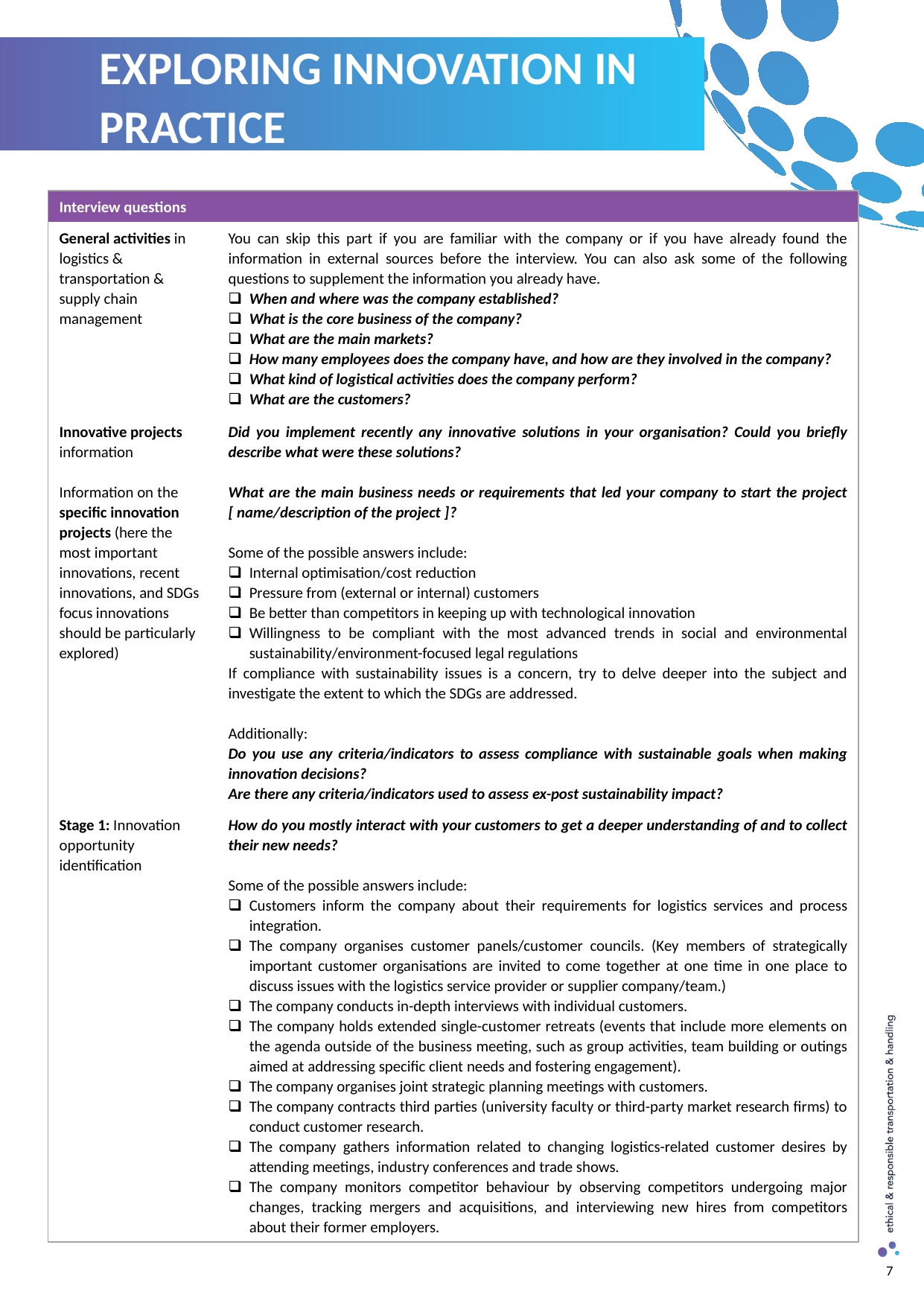

EXPLORING INNOVATION IN PRACTICE
| Interview questions |  |
| --- | --- |
| General activities in logistics & transportation & supply chain management | You can skip this part if you are familiar with the company or if you have already found the information in external sources before the interview. You can also ask some of the following questions to supplement the information you already have.  When and where was the company established?  What is the core business of the company?  What are the main markets?  How many employees does the company have, and how are they involved in the company? What kind of logistical activities does the company perform?  What are the customers? |
| Innovative projects information | Did you implement recently any innovative solutions in your organisation? Could you briefly describe what were these solutions? |
| Information on the specific innovation projects (here the most important innovations, recent innovations, and SDGs focus innovations should be particularly explored) | What are the main business needs or requirements that led your company to start the project [ name/description of the project ]?    Some of the possible answers include:  Internal optimisation/cost reduction  Pressure from (external or internal) customers  Be better than competitors in keeping up with technological innovation  Willingness to be compliant with the most advanced trends in social and environmental sustainability/environment-focused legal regulations  If compliance with sustainability issues is a concern, try to delve deeper into the subject and investigate the extent to which the SDGs are addressed.    Additionally:  Do you use any criteria/indicators to assess compliance with sustainable goals when making innovation decisions?   Are there any criteria/indicators used to assess ex-post sustainability impact? |
| Stage 1: Innovation opportunity identification | How do you mostly interact with your customers to get a deeper understanding of and to collect their new needs?  Some of the possible answers include:  Customers inform the company about their requirements for logistics services and process integration.  The company organises customer panels/customer councils. (Key members of strategically important customer organisations are invited to come together at one time in one place to discuss issues with the logistics service provider or supplier company/team.)  The company conducts in-depth interviews with individual customers.  The company holds extended single-customer retreats (events that include more elements on the agenda outside of the business meeting, such as group activities, team building or outings aimed at addressing specific client needs and fostering engagement).  The company organises joint strategic planning meetings with customers.  The company contracts third parties (university faculty or third-party market research firms) to conduct customer research.  The company gathers information related to changing logistics-related customer desires by attending meetings, industry conferences and trade shows.  The company monitors competitor behaviour by observing competitors undergoing major changes, tracking mergers and acquisitions, and interviewing new hires from competitors about their former employers. |
7